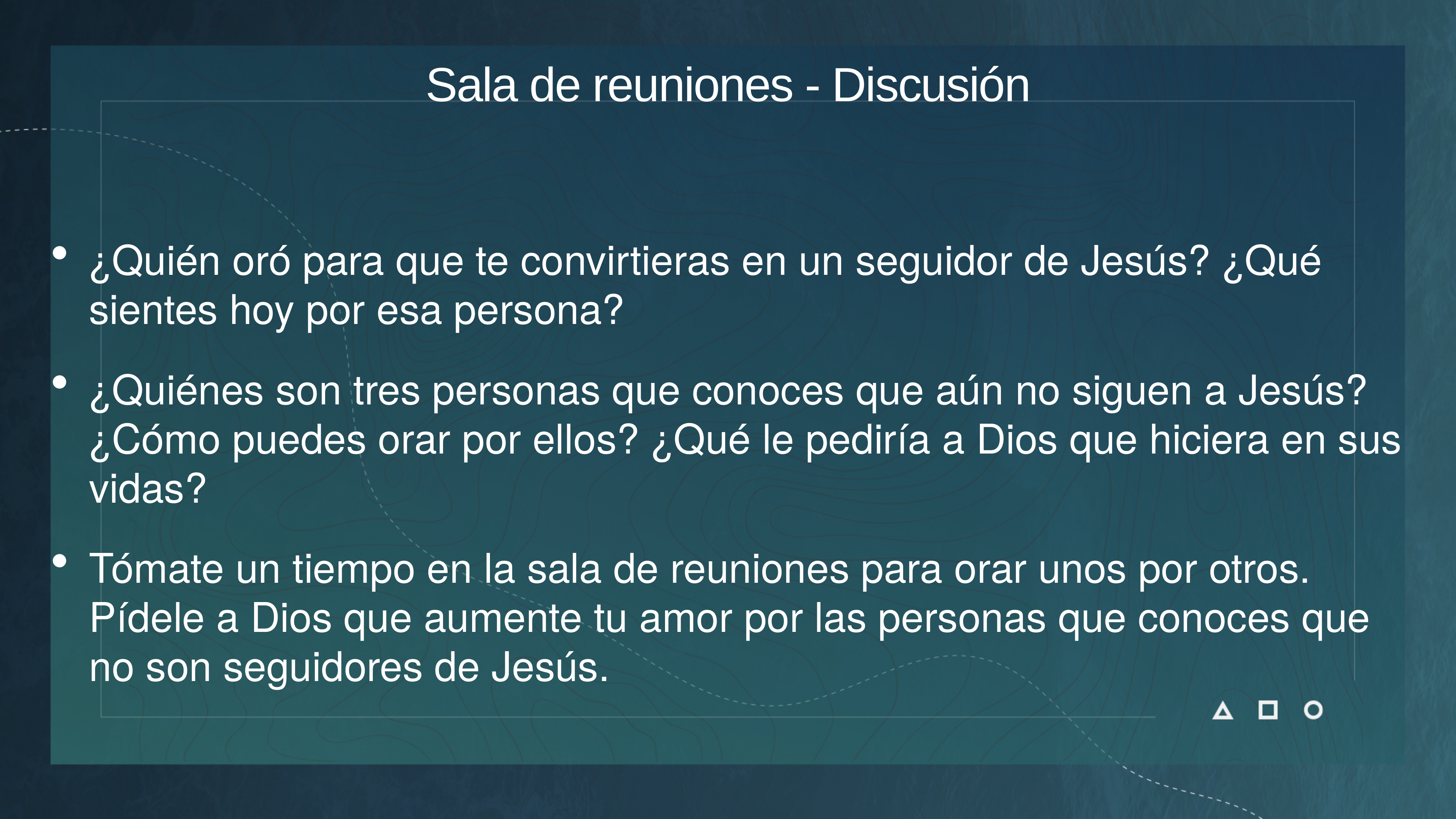

# Sala de reuniones - Discusión

¿Quién oró para que te convirtieras en un seguidor de Jesús? ¿Qué sientes hoy por esa persona?
¿Quiénes son tres personas que conoces que aún no siguen a Jesús? ¿Cómo puedes orar por ellos? ¿Qué le pediría a Dios que hiciera en sus vidas?
Tómate un tiempo en la sala de reuniones para orar unos por otros. Pídele a Dios que aumente tu amor por las personas que conoces que no son seguidores de Jesús.